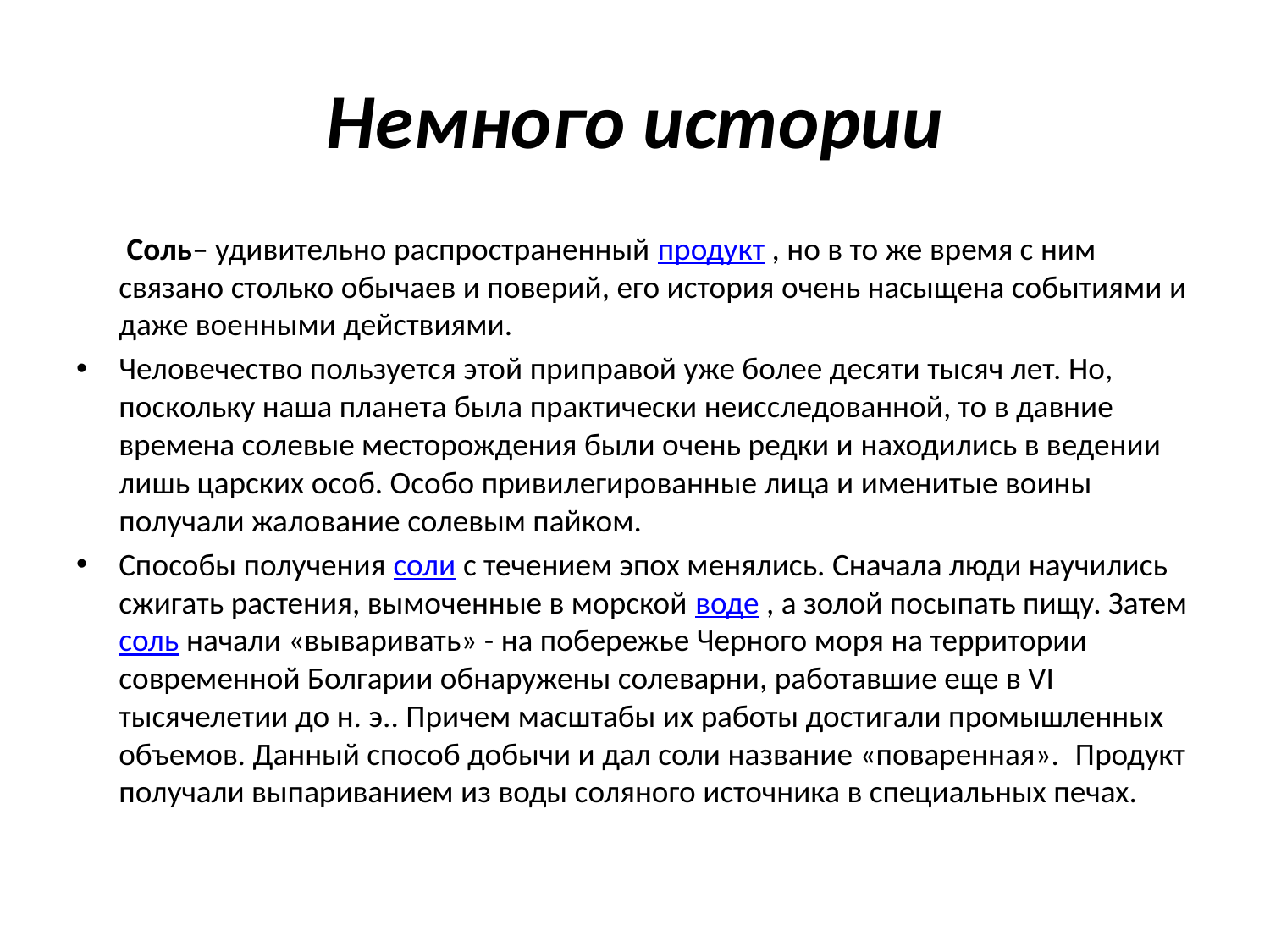

# Немного истории
       Соль– удивительно распространенный продукт , но в то же время с ним связано столько обычаев и поверий, его история очень насыщена событиями и даже военными действиями.
Человечество пользуется этой приправой уже более десяти тысяч лет. Но, поскольку наша планета была практически неисследованной, то в давние времена солевые месторождения были очень редки и находились в ведении лишь царских особ. Особо привилегированные лица и именитые воины получали жалование солевым пайком.
Способы получения соли с течением эпох менялись. Сначала люди научились сжигать растения, вымоченные в морской воде , а золой посыпать пищу. Затем соль начали «вываривать» - на побережье Черного моря на территории современной Болгарии обнаружены солеварни, работавшие еще в VI тысячелетии до н. э.. Причем масштабы их работы достигали промышленных объемов. Данный способ добычи и дал соли название «поваренная».  Продукт получали выпариванием из воды соляного источника в специальных печах.